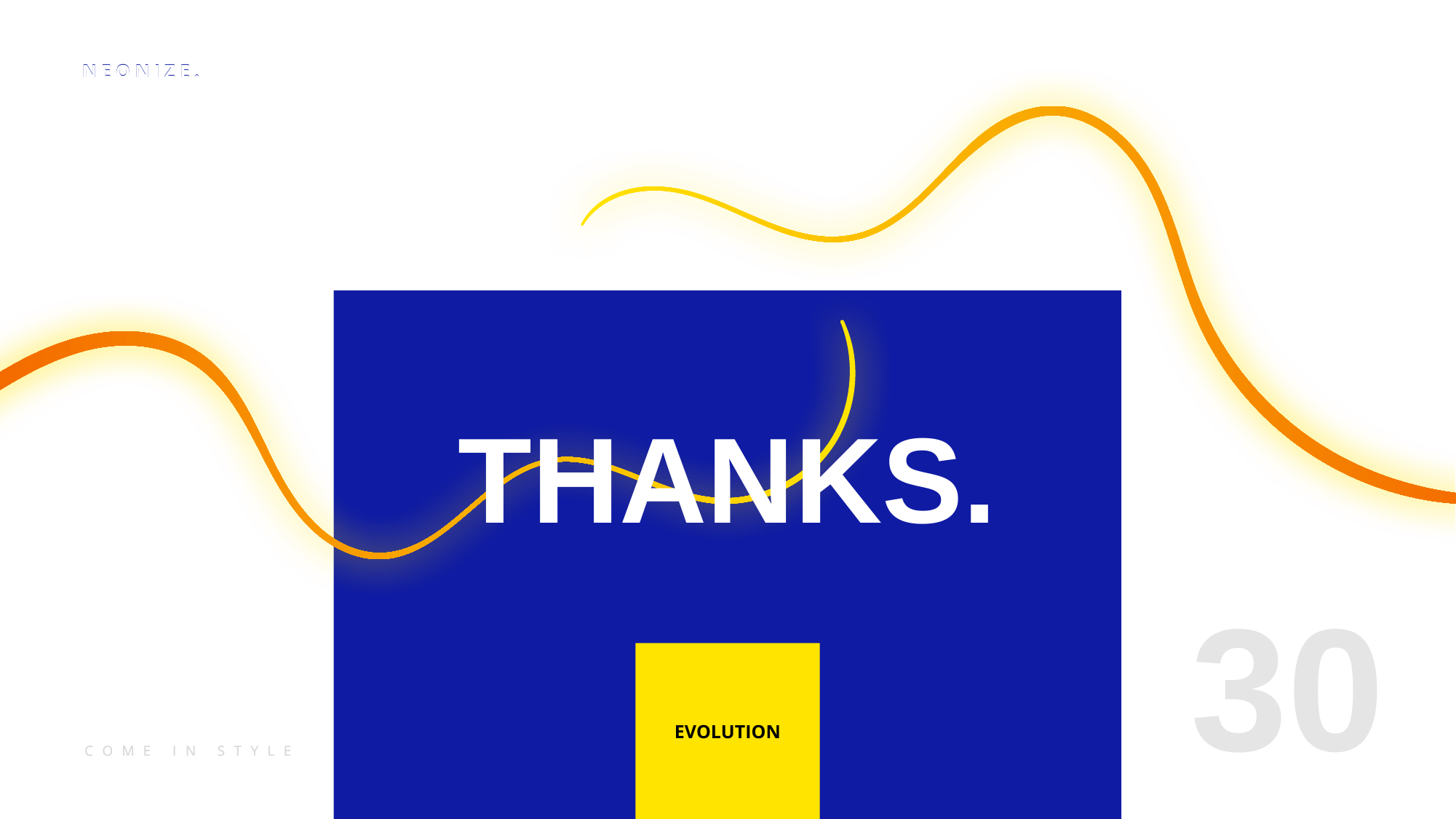

NEONIZE.

# THANKS.

EVOLUTION
COME IN STYLE